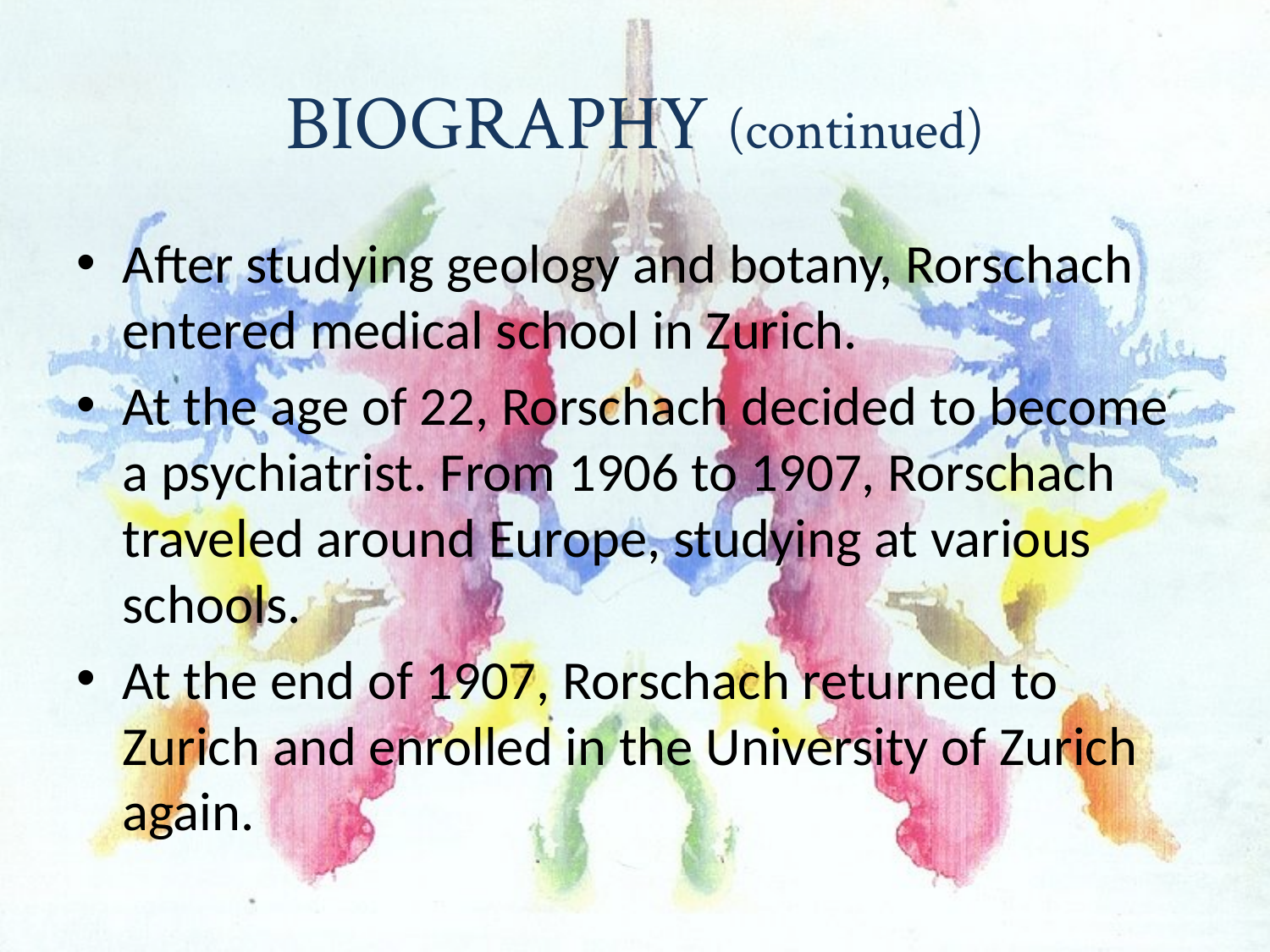

# BIOGRAPHY (continued)
After studying geology and botany, Rorschach entered medical school in Zurich.
At the age of 22, Rorschach decided to become a psychiatrist. From 1906 to 1907, Rorschach traveled around Europe, studying at various schools.
At the end of 1907, Rorschach returned to Zurich and enrolled in the University of Zurich again.